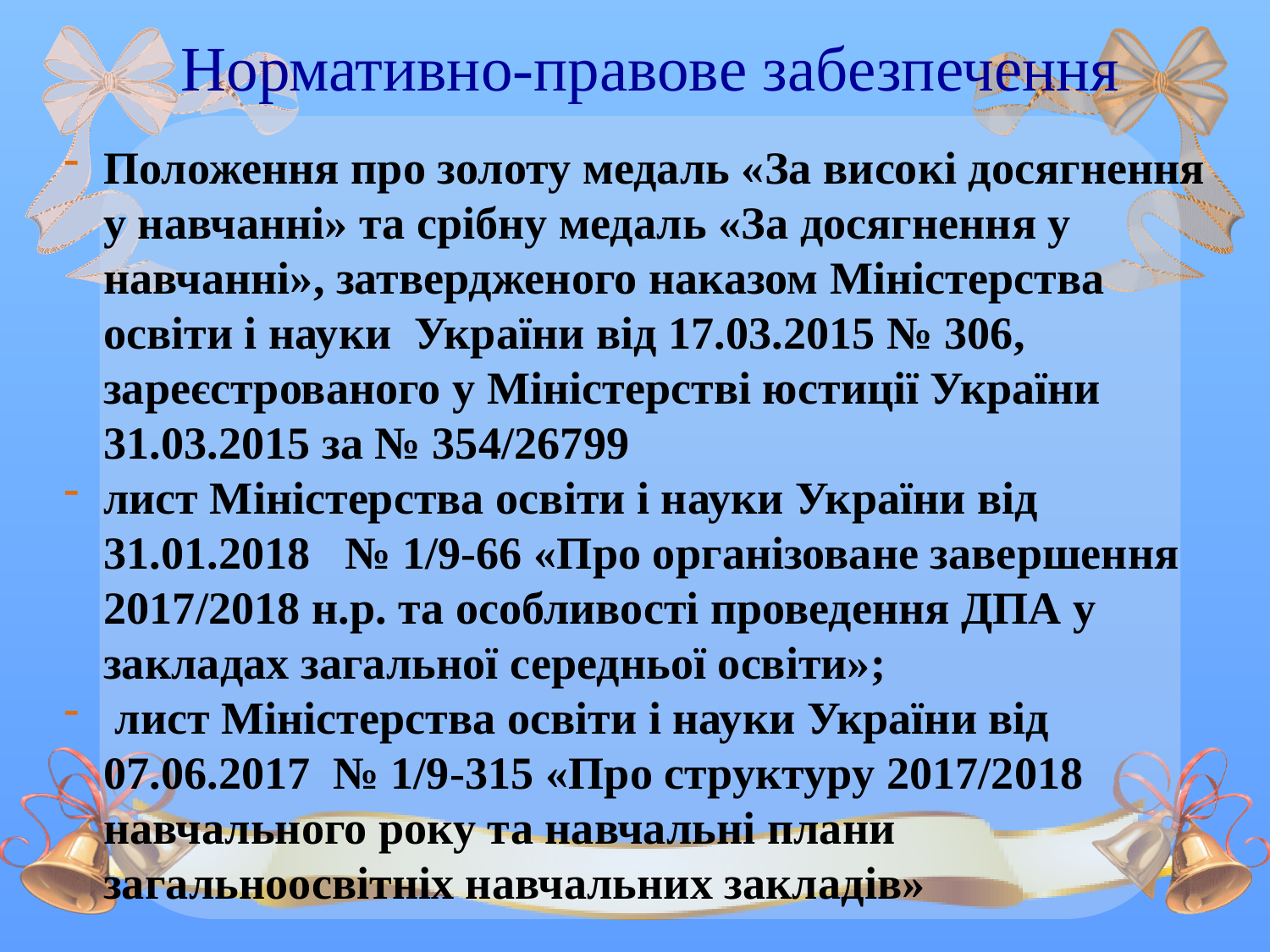

Нормативно-правове забезпечення
Положення про золоту медаль «За високі досягнення у навчанні» та срібну медаль «За досягнення у навчанні», затвердженого наказом Міністерства освіти і науки  України від 17.03.2015 № 306, зареєстрованого у Міністерстві юстиції України 31.03.2015 за № 354/26799
лист Міністерства освіти і науки України від 31.01.2018   № 1/9-66 «Про організоване завершення 2017/2018 н.р. та особливості проведення ДПА у закладах загальної середньої освіти»;
 лист Міністерства освіти і науки України від 07.06.2017  № 1/9-315 «Про структуру 2017/2018 навчального року та навчальні плани загальноосвітніх навчальних закладів»